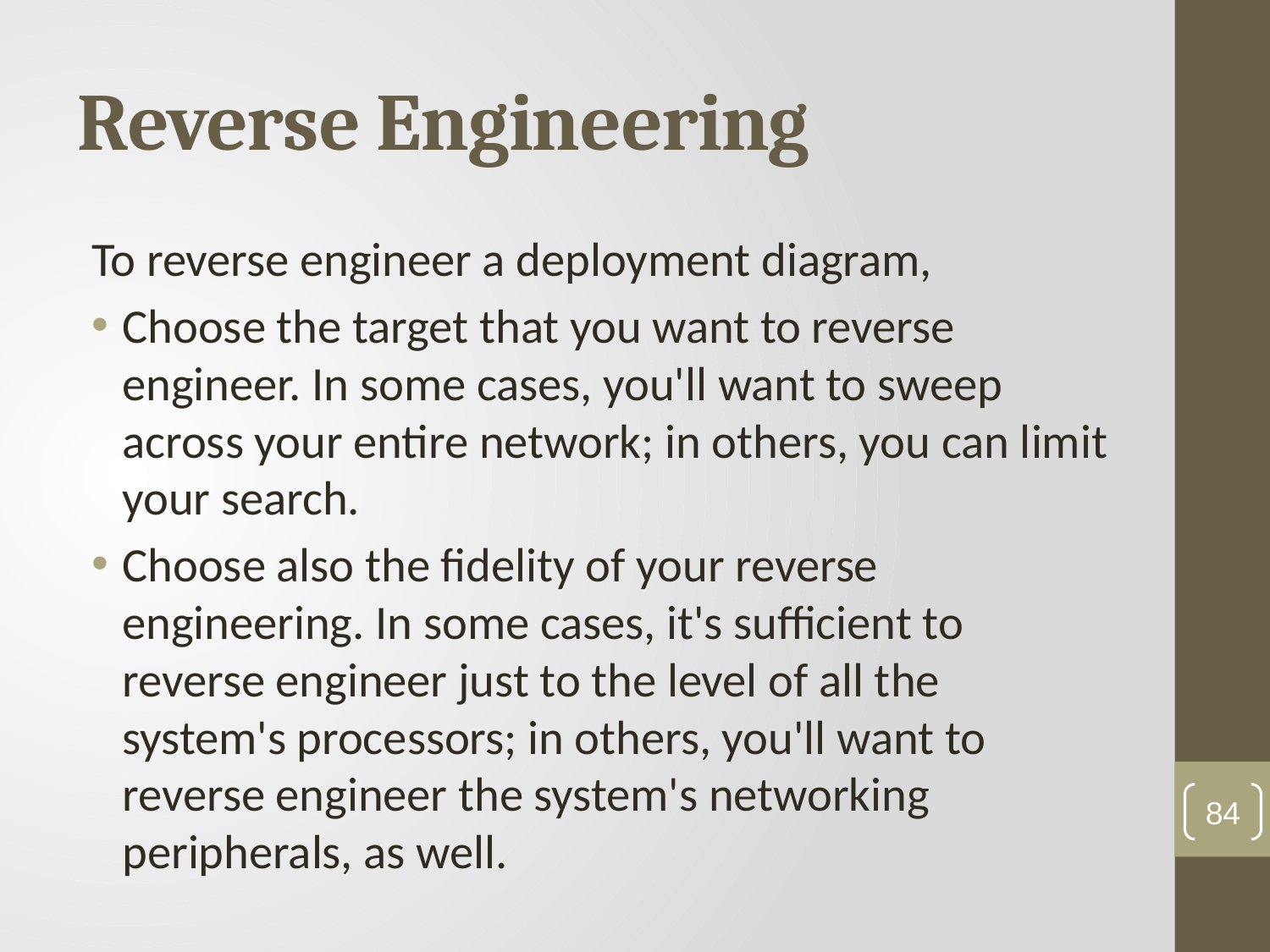

# Reverse Engineering
To reverse engineer a deployment diagram,
Choose the target that you want to reverse engineer. In some cases, you'll want to sweep across your entire network; in others, you can limit your search.
Choose also the fidelity of your reverse engineering. In some cases, it's sufficient to reverse engineer just to the level of all the system's processors; in others, you'll want to reverse engineer the system's networking peripherals, as well.
84